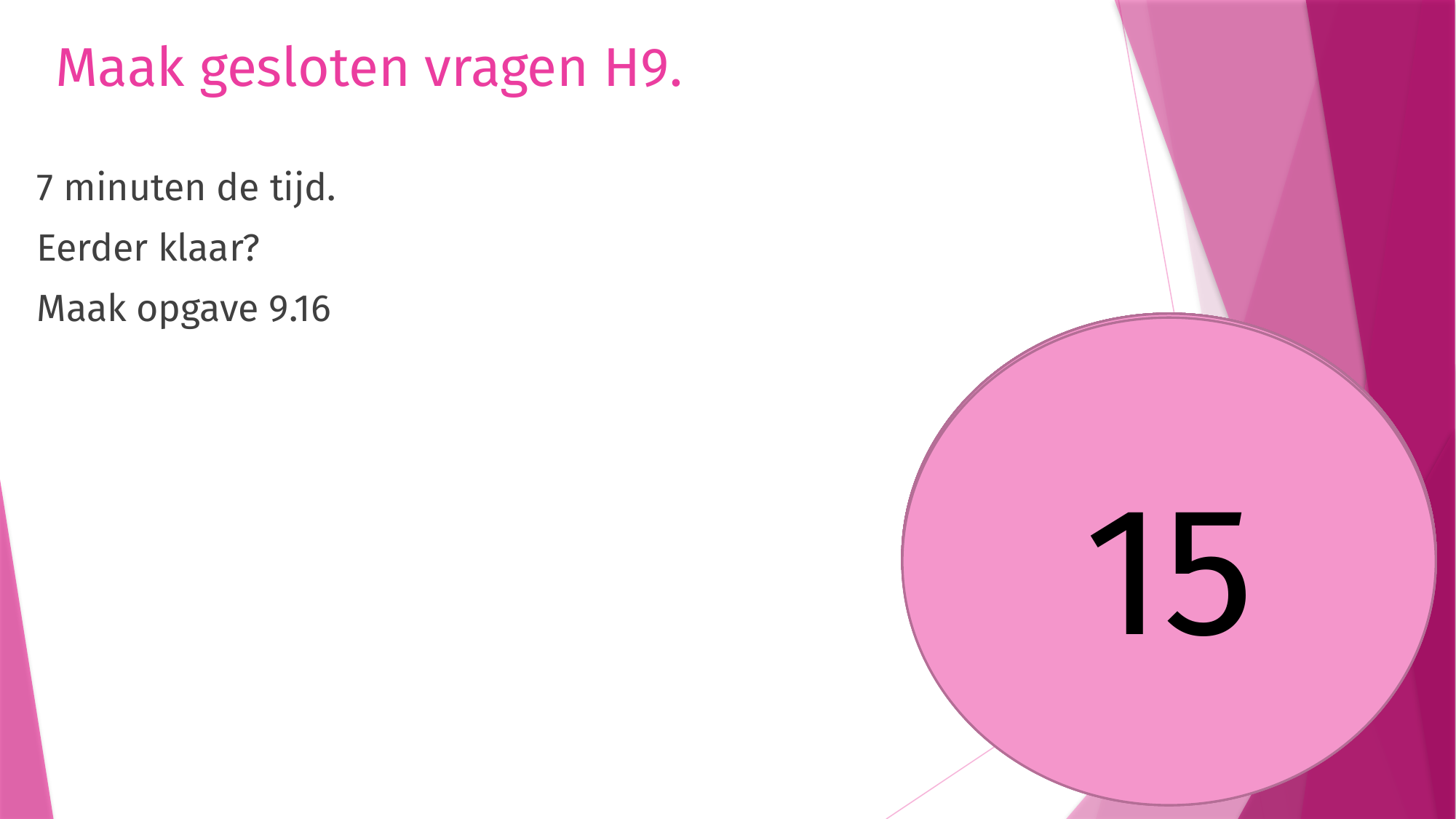

# Maak gesloten vragen H9.
7 minuten de tijd.
Eerder klaar?
Maak opgave 9.16

13
9
10
8
5
6
7
4
3
1
2
12
15
14
11